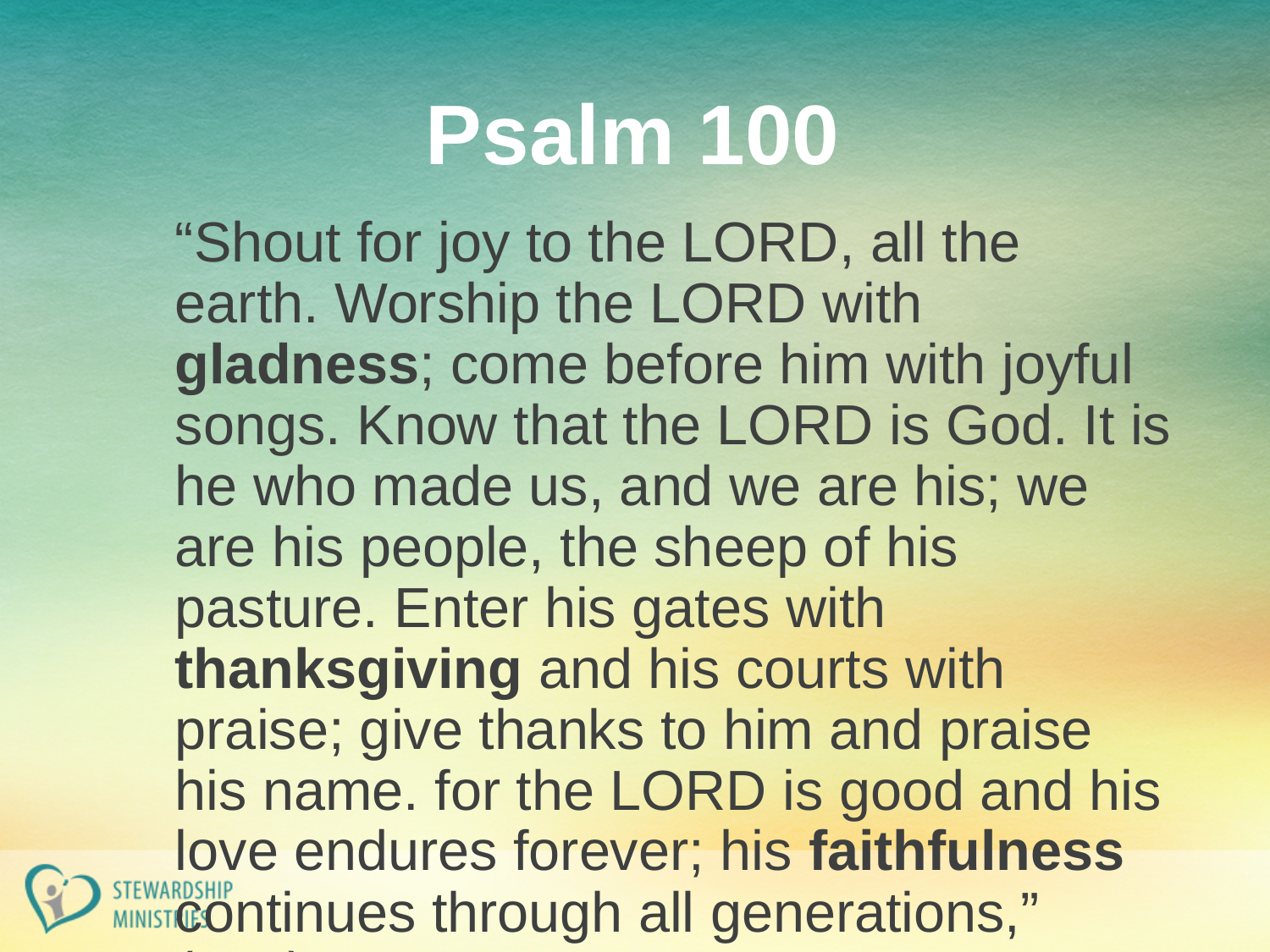

# Psalm 100
“Shout for joy to the LORD, all the earth. Worship the LORD with gladness; come before him with joyful songs. Know that the LORD is God. It is he who made us, and we are his; we are his people, the sheep of his pasture. Enter his gates with thanksgiving and his courts with praise; give thanks to him and praise his name. for the LORD is good and his love endures forever; his faithfulness continues through all generations,” (NIV).